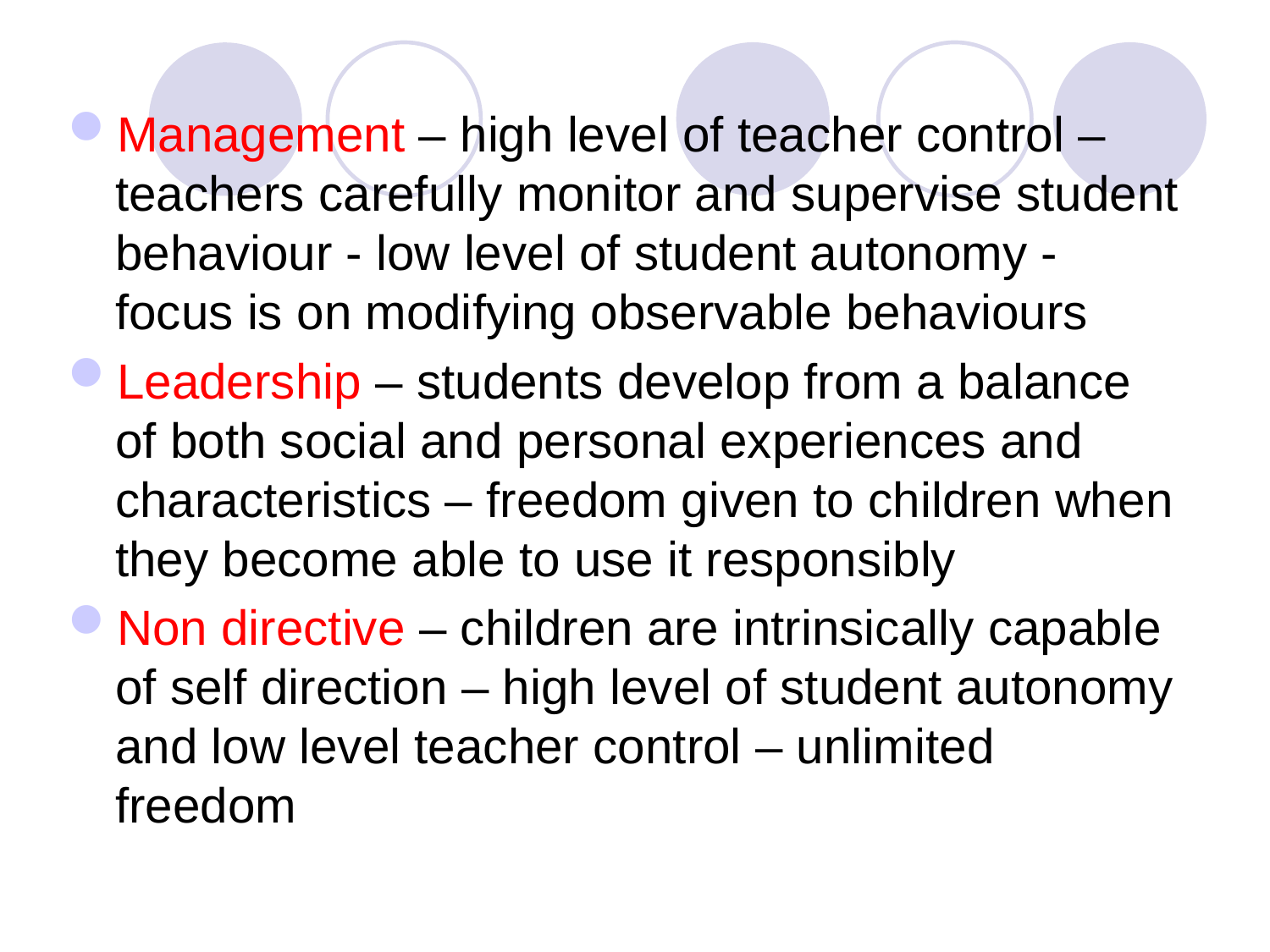

Management – high level of teacher control – teachers carefully monitor and supervise student behaviour - low level of student autonomy - focus is on modifying observable behaviours
Leadership – students develop from a balance of both social and personal experiences and characteristics – freedom given to children when they become able to use it responsibly
Non directive – children are intrinsically capable of self direction – high level of student autonomy and low level teacher control – unlimited freedom